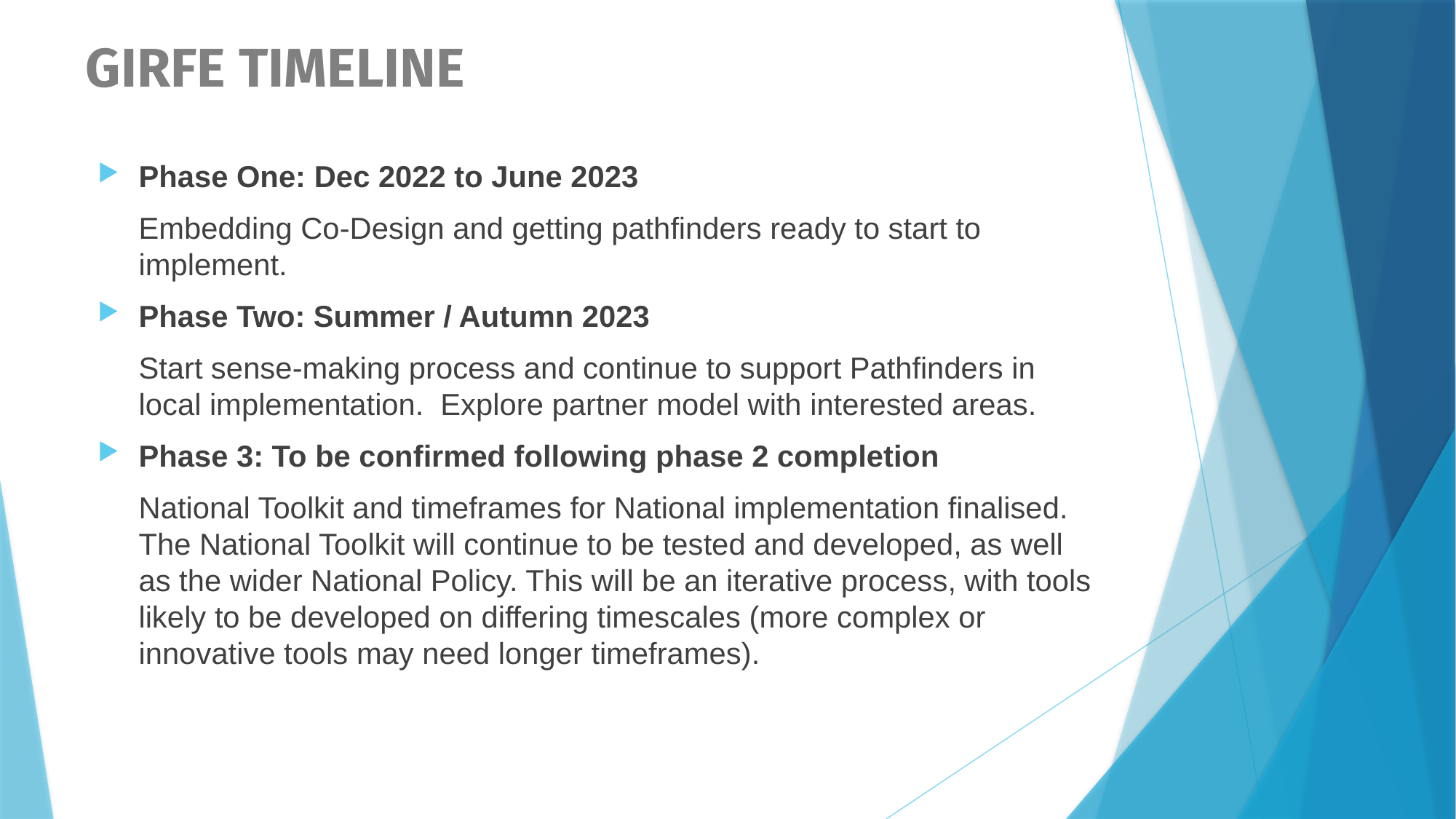

# GIRFE TIMELINE
Phase One: Dec 2022 to June 2023
Embedding Co-Design and getting pathfinders ready to start to implement.
Phase Two: Summer / Autumn 2023
Start sense-making process and continue to support Pathfinders in local implementation.  Explore partner model with interested areas.
Phase 3: To be confirmed following phase 2 completion
National Toolkit and timeframes for National implementation finalised.  The National Toolkit will continue to be tested and developed, as well as the wider National Policy. This will be an iterative process, with tools likely to be developed on differing timescales (more complex or innovative tools may need longer timeframes).